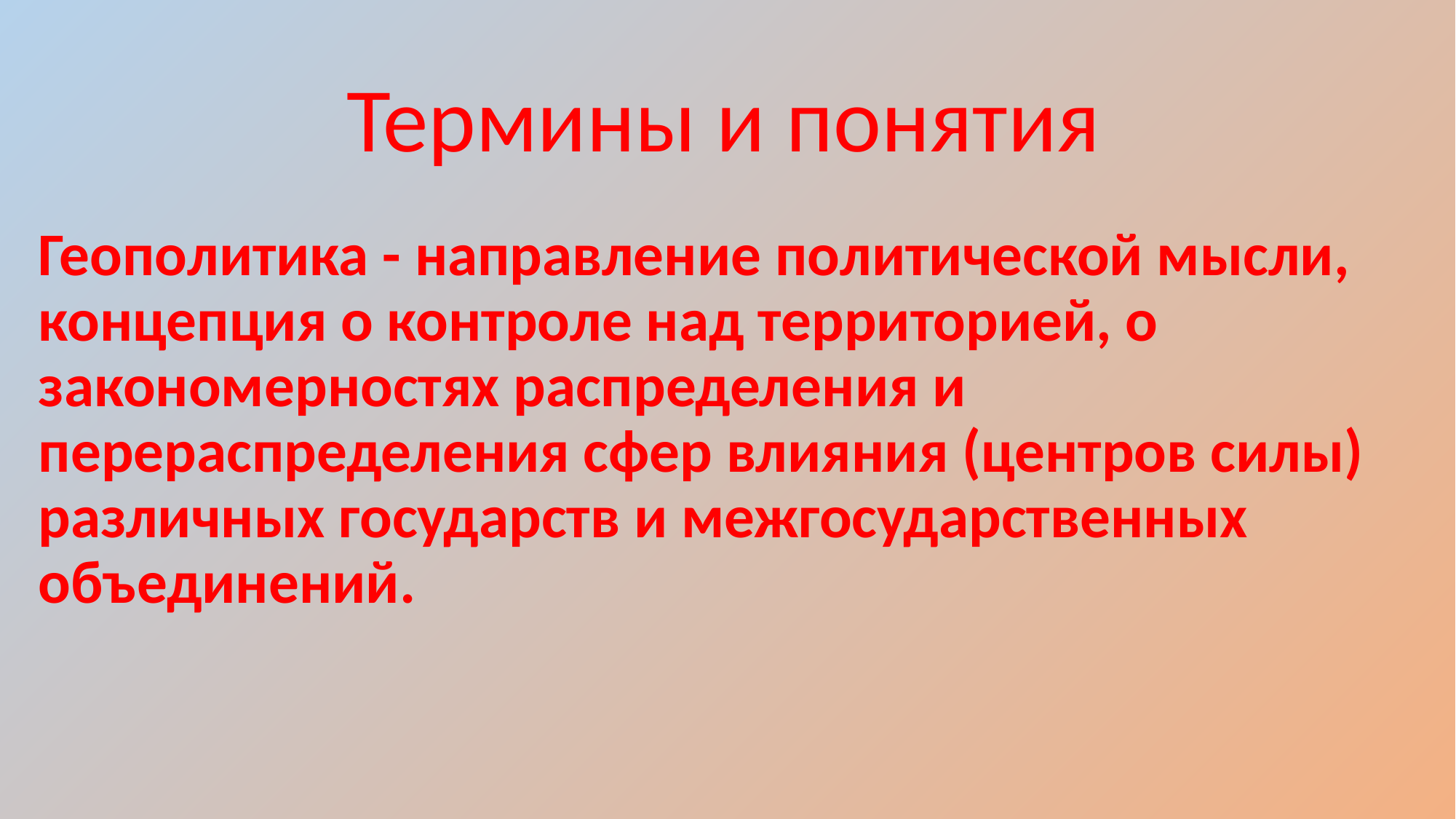

# Термины и понятия
Геополитика - направление политической мысли, концепция о контроле над территорией, о закономерностях распределения и перераспределения сфер влияния (центров силы) различных государств и межгосударственных объединений.